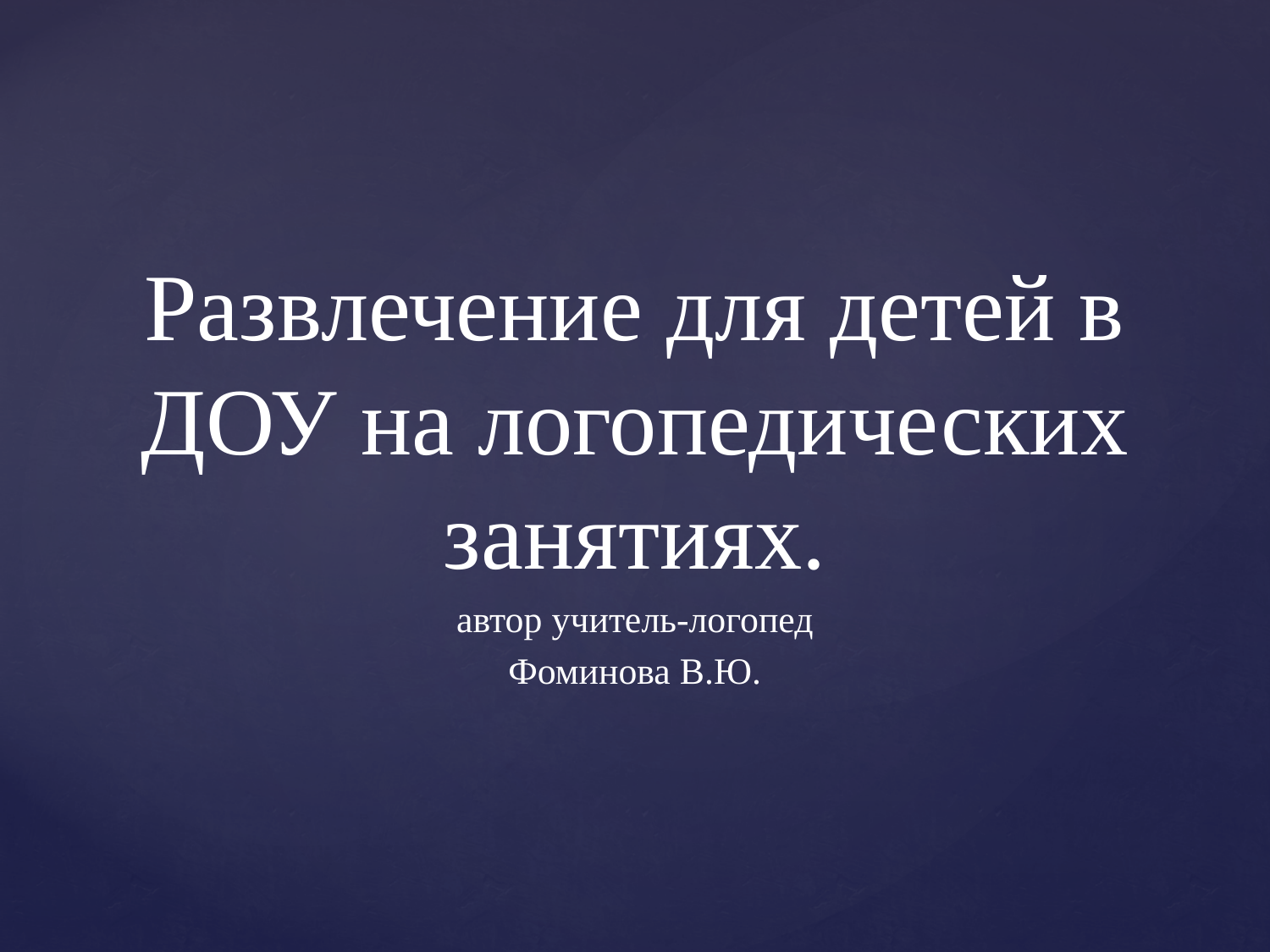

Развлечение для детей в ДОУ на логопедических занятиях.
 автор учитель-логопед
Фоминова В.Ю.